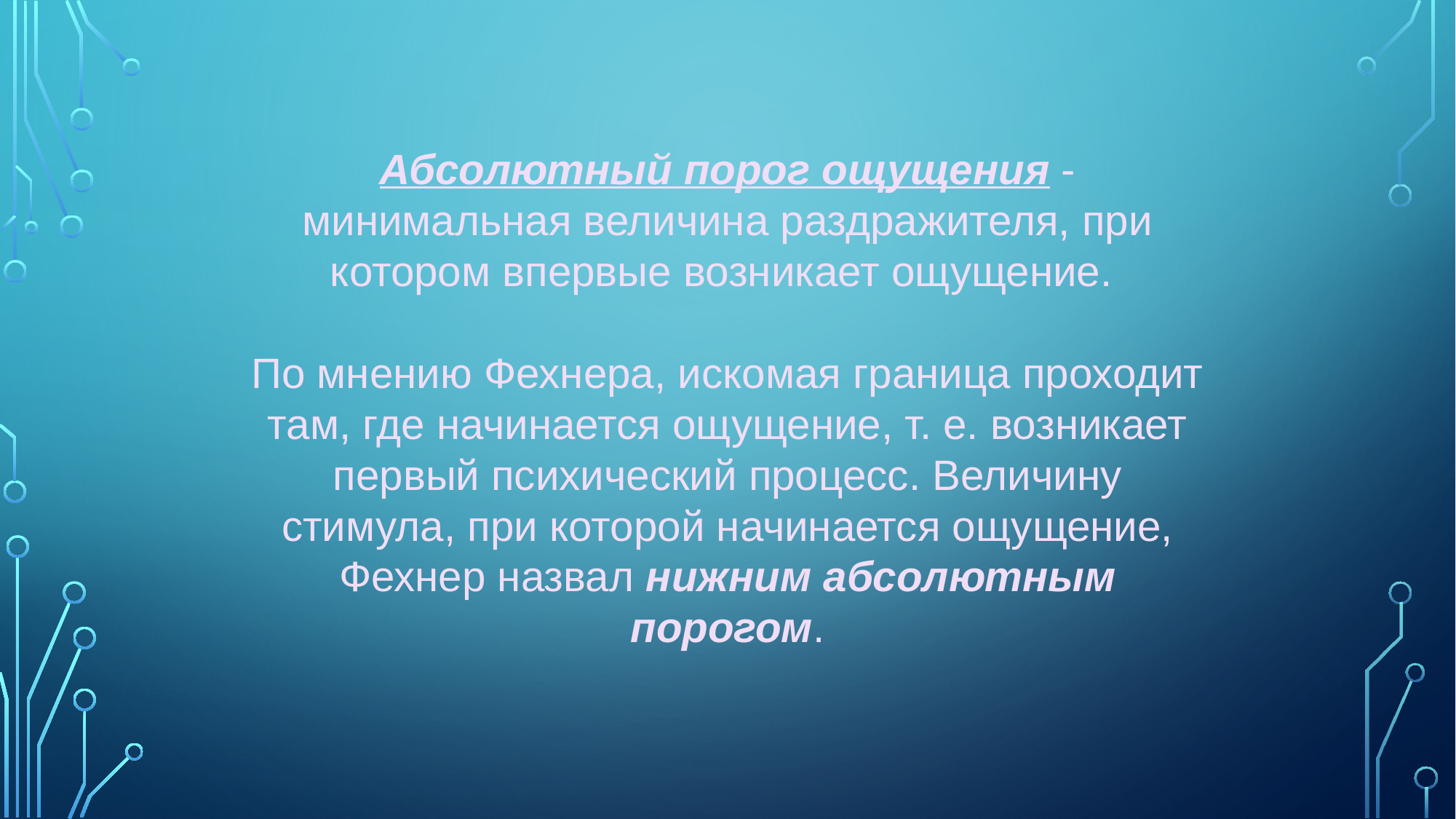

Абсолютный порог ощущения - минимальная величина раздражителя, при котором впервые возникает ощущение.

По мнению Фехнера, искомая граница проходит там, где начинается ощущение, т. е. возникает первый психический процесс. Величину стимула, при которой начинается ощущение, Фехнер назвал нижним абсолютным порогом.